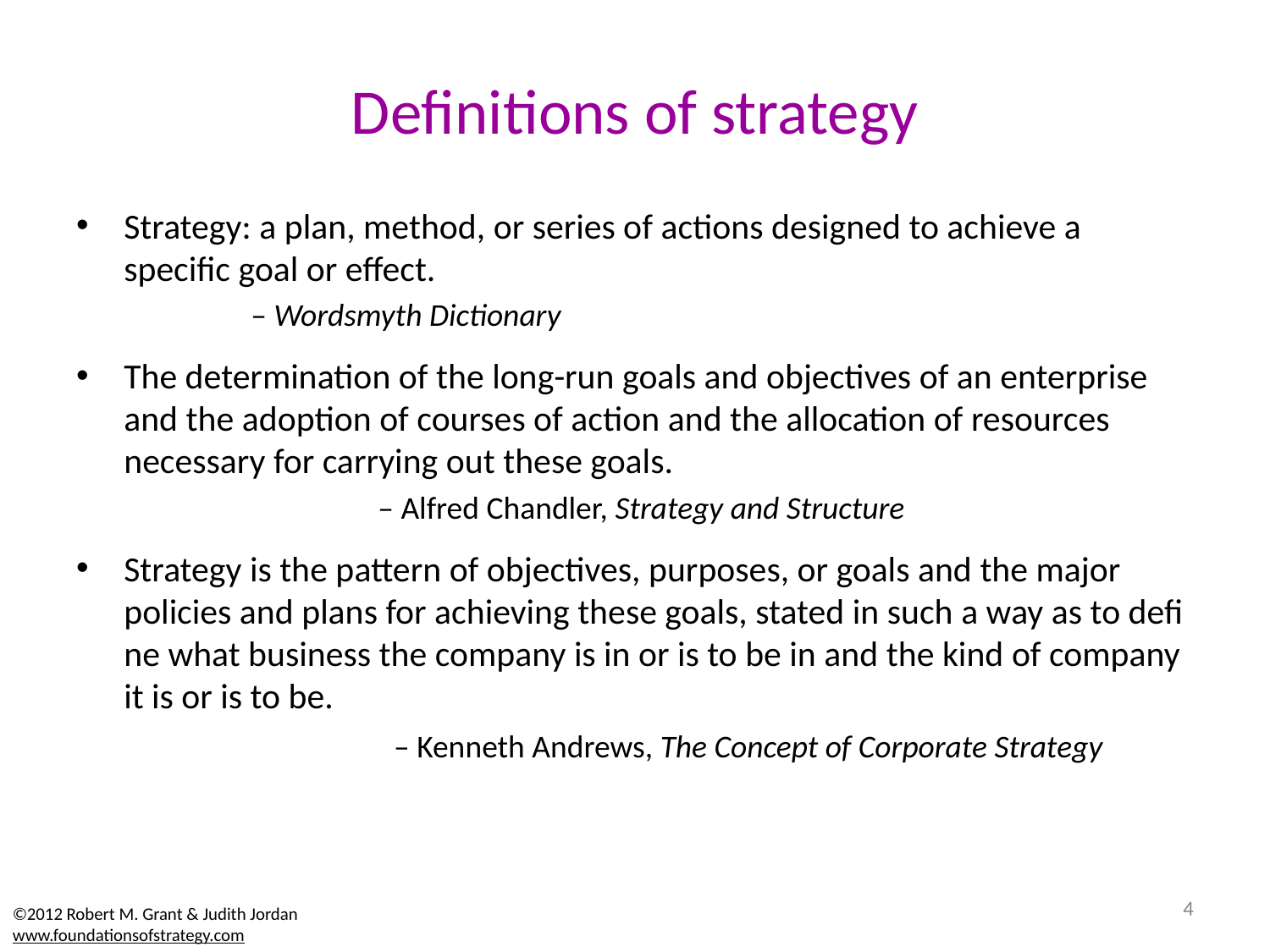

# Definitions of strategy
Strategy: a plan, method, or series of actions designed to achieve a specific goal or effect.
– Wordsmyth Dictionary
The determination of the long-run goals and objectives of an enterprise and the adoption of courses of action and the allocation of resources necessary for carrying out these goals.
			– Alfred Chandler, Strategy and Structure
Strategy is the pattern of objectives, purposes, or goals and the major policies and plans for achieving these goals, stated in such a way as to defi ne what business the company is in or is to be in and the kind of company it is or is to be.
		– Kenneth Andrews, The Concept of Corporate Strategy
4
©2012 Robert M. Grant & Judith Jordan
www.foundationsofstrategy.com